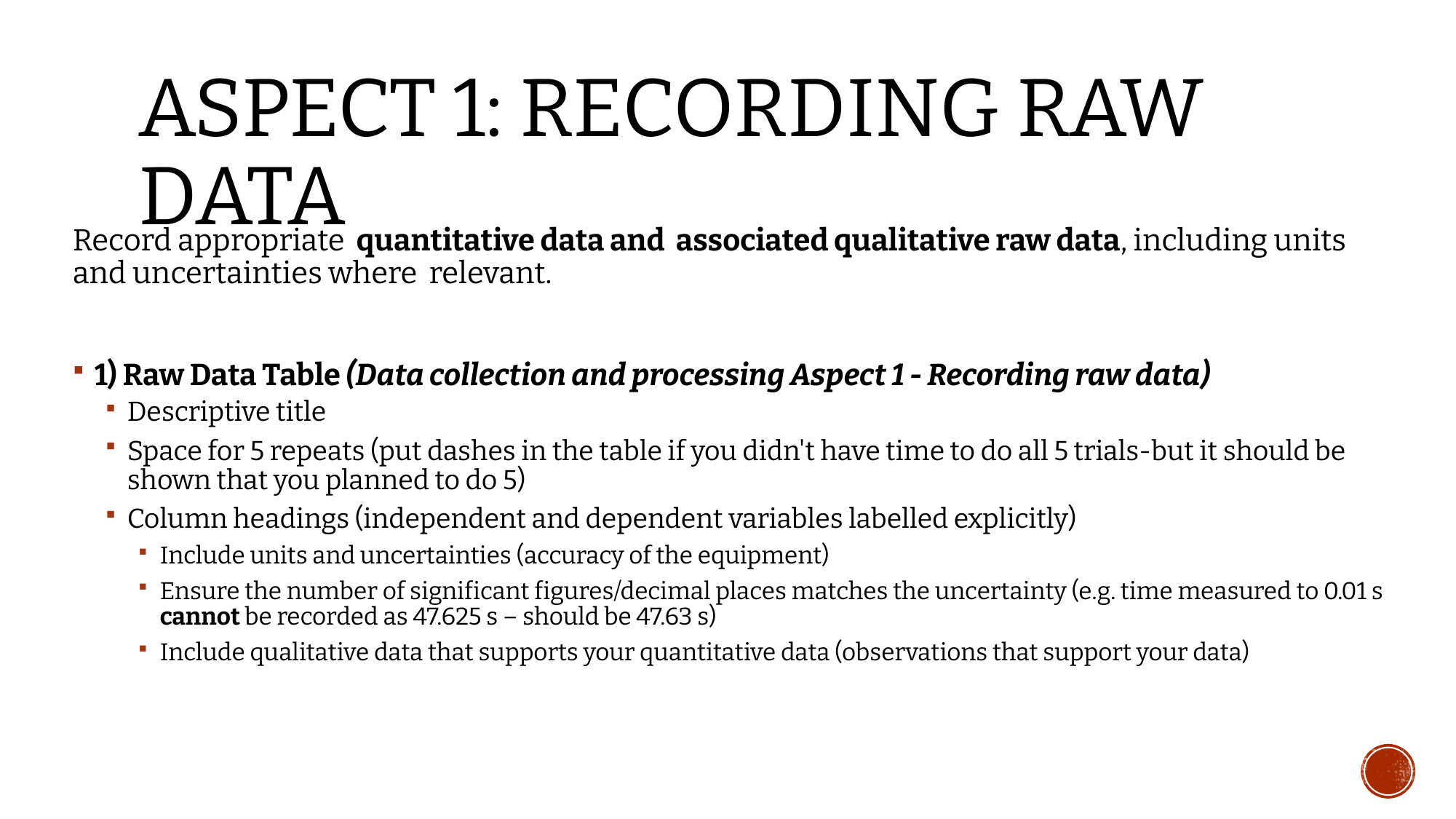

# Aspect 1: Recording raw data
Record appropriate  quantitative data and  associated qualitative raw data, including units and uncertainties where  relevant.

1) Raw Data Table (Data collection and processing Aspect 1 - Recording raw data)
Descriptive title
Space for 5 repeats (put dashes in the table if you didn't have time to do all 5 trials-but it should be shown that you planned to do 5)
Column headings (independent and dependent variables labelled explicitly)
Include units and uncertainties (accuracy of the equipment)
Ensure the number of significant figures/decimal places matches the uncertainty (e.g. time measured to 0.01 s cannot be recorded as 47.625 s – should be 47.63 s)
Include qualitative data that supports your quantitative data (observations that support your data)